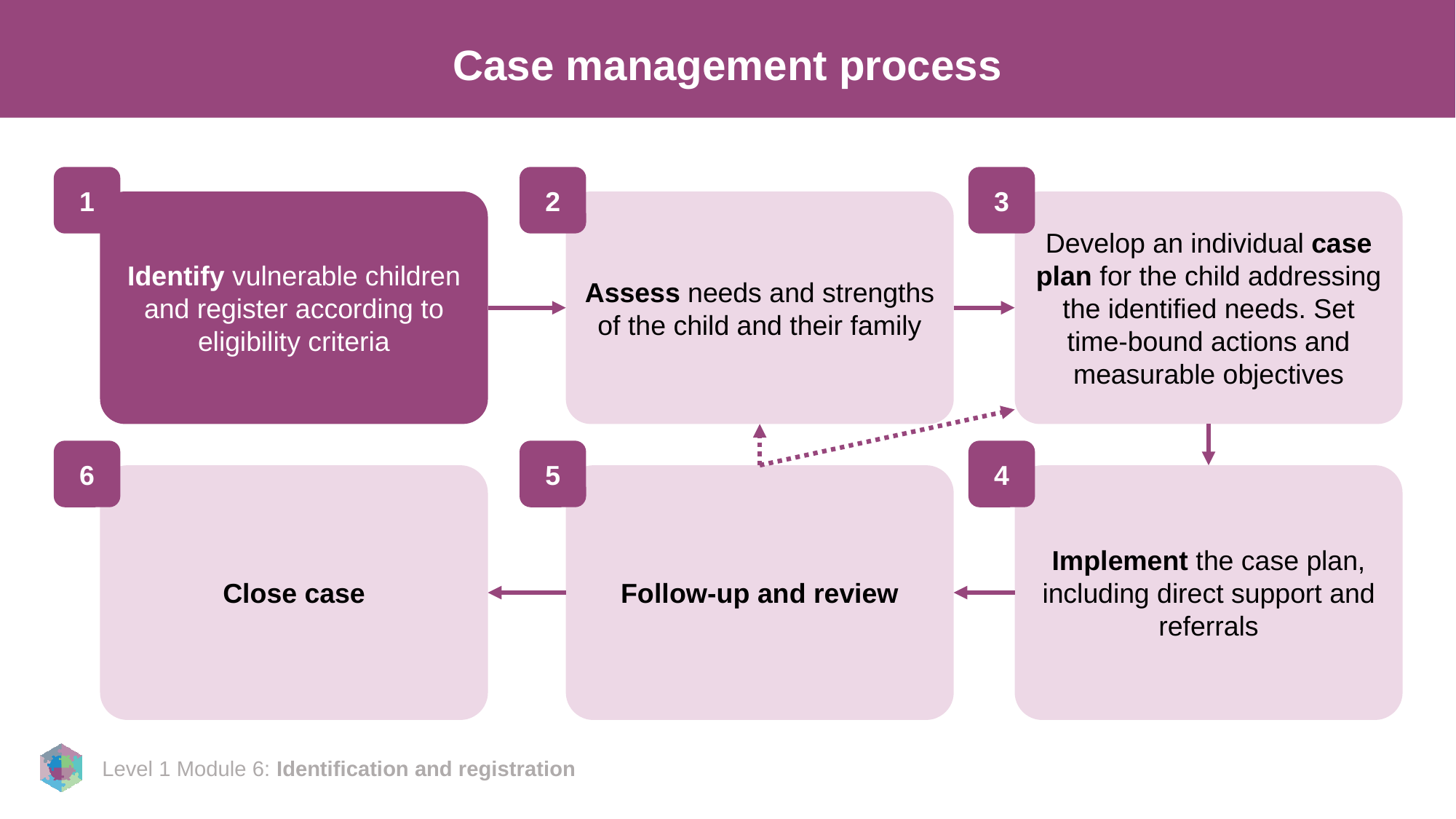

# Case management process
1
2
3
Identify vulnerable children and register according to eligibility criteria
Assess needs and strengths of the child and their family
Develop an individual case plan for the child addressing the identified needs. Set time-bound actions and measurable objectives
6
5
4
Close case
Follow-up and review
Implement the case plan, including direct support and referrals